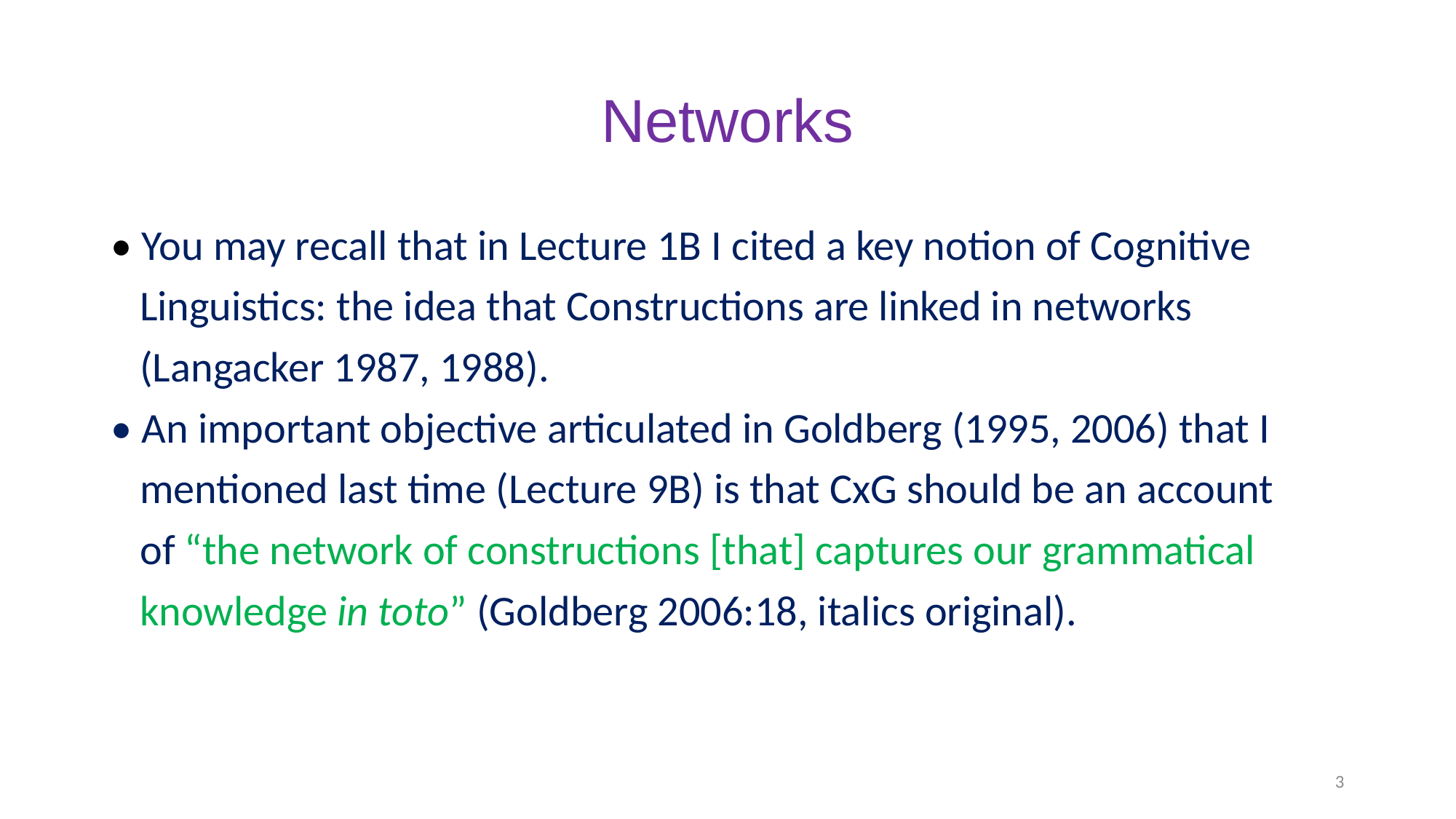

# Networks
• You may recall that in Lecture 1B I cited a key notion of Cognitive
   Linguistics: the idea that Constructions are linked in networks
   (Langacker 1987, 1988).
• An important objective articulated in Goldberg (1995, 2006) that I
   mentioned last time (Lecture 9B) is that CxG should be an account
   of “the network of constructions [that] captures our grammatical
   knowledge in toto” (Goldberg 2006:18, italics original).

3